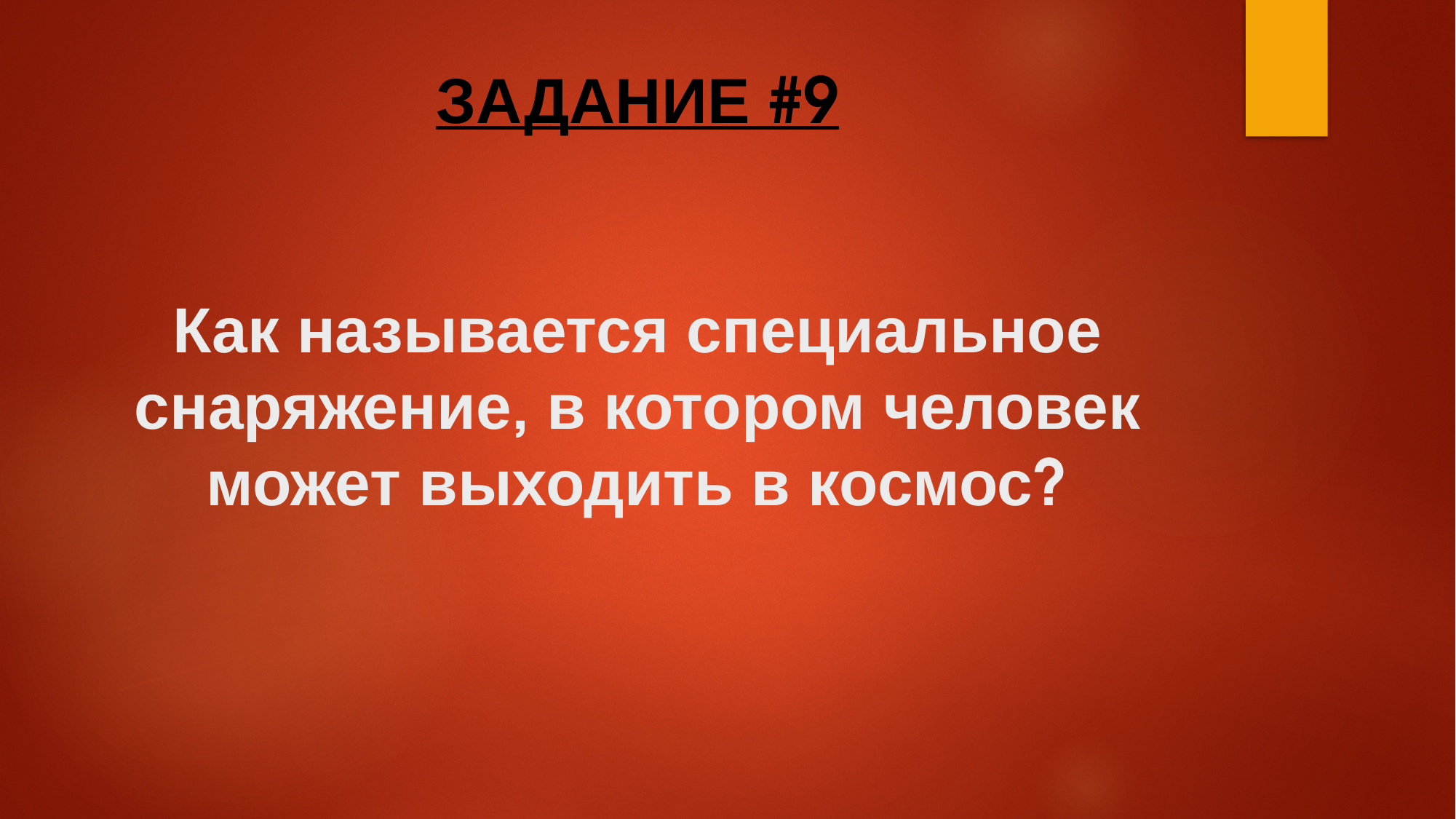

# ЗАДАНИЕ #9 Как называется специальное снаряжение, в котором человек может выходить в космос?